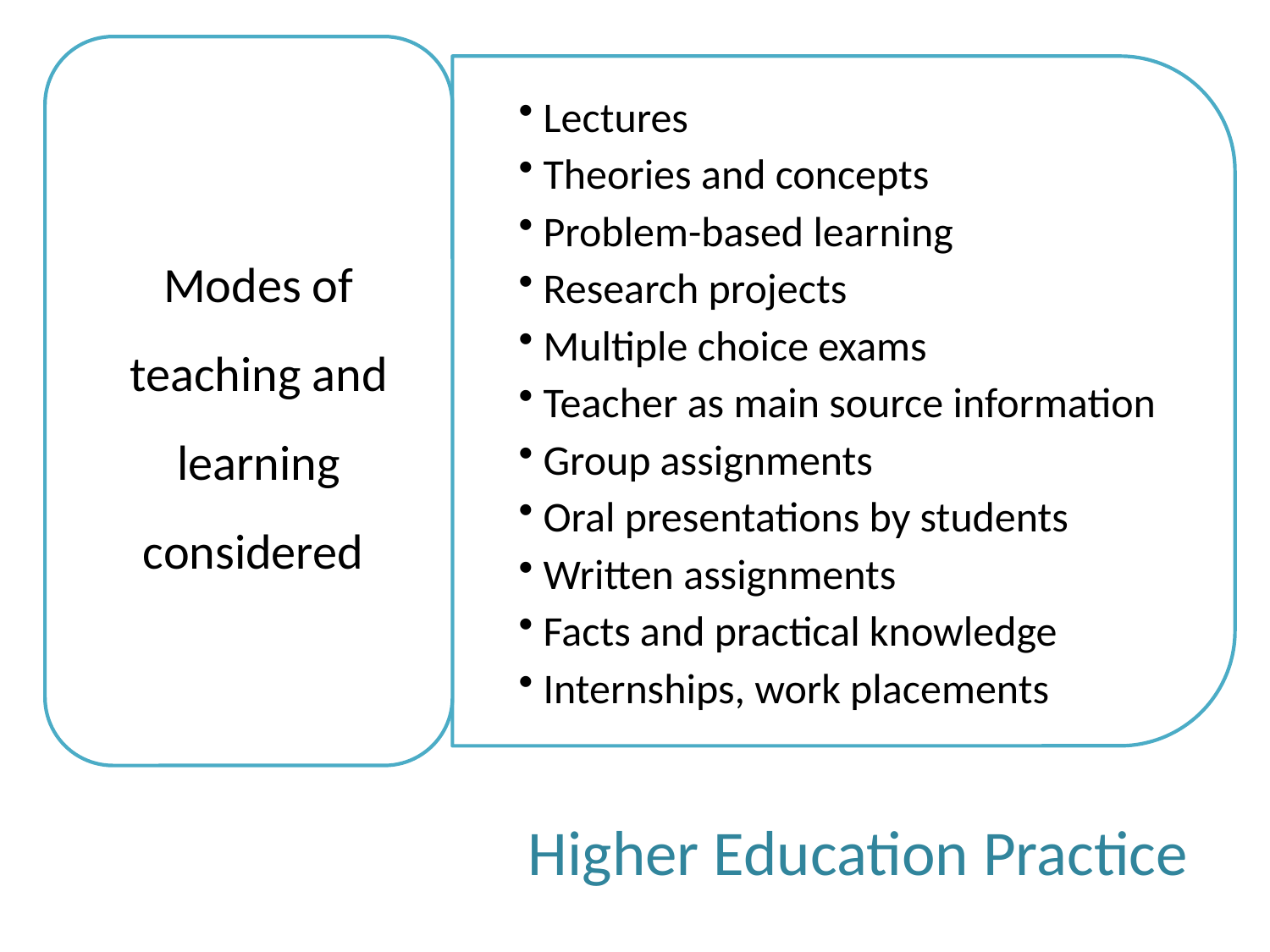

Lectures
 Theories and concepts
 Problem-based learning
 Research projects
 Multiple choice exams
 Teacher as main source information
 Group assignments
 Oral presentations by students
 Written assignments
 Facts and practical knowledge
 Internships, work placements
Modes of teaching and learning considered
Higher Education Practice